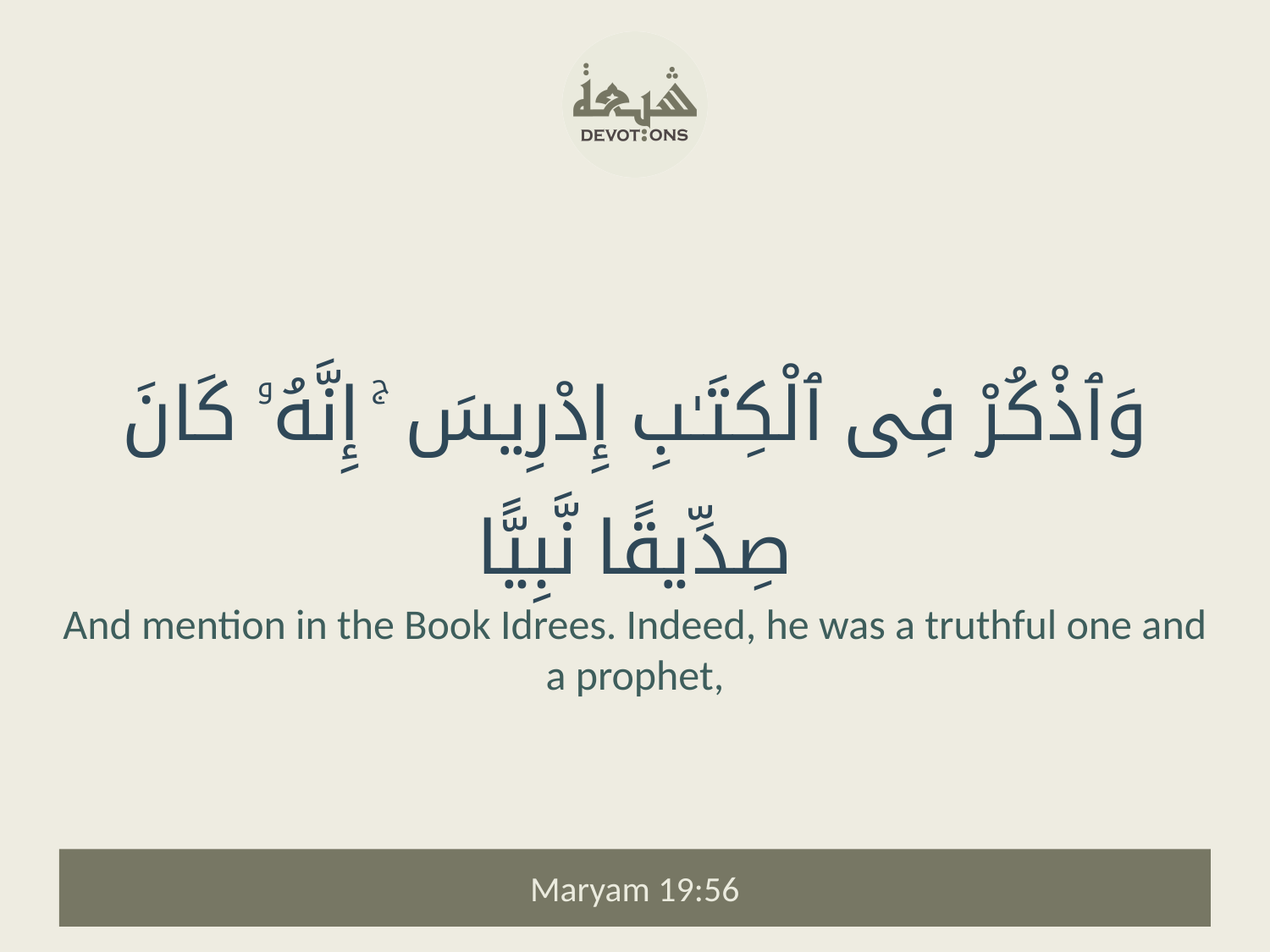

وَٱذْكُرْ فِى ٱلْكِتَـٰبِ إِدْرِيسَ ۚ إِنَّهُۥ كَانَ صِدِّيقًا نَّبِيًّا
And mention in the Book Idrees. Indeed, he was a truthful one and a prophet,
Maryam 19:56